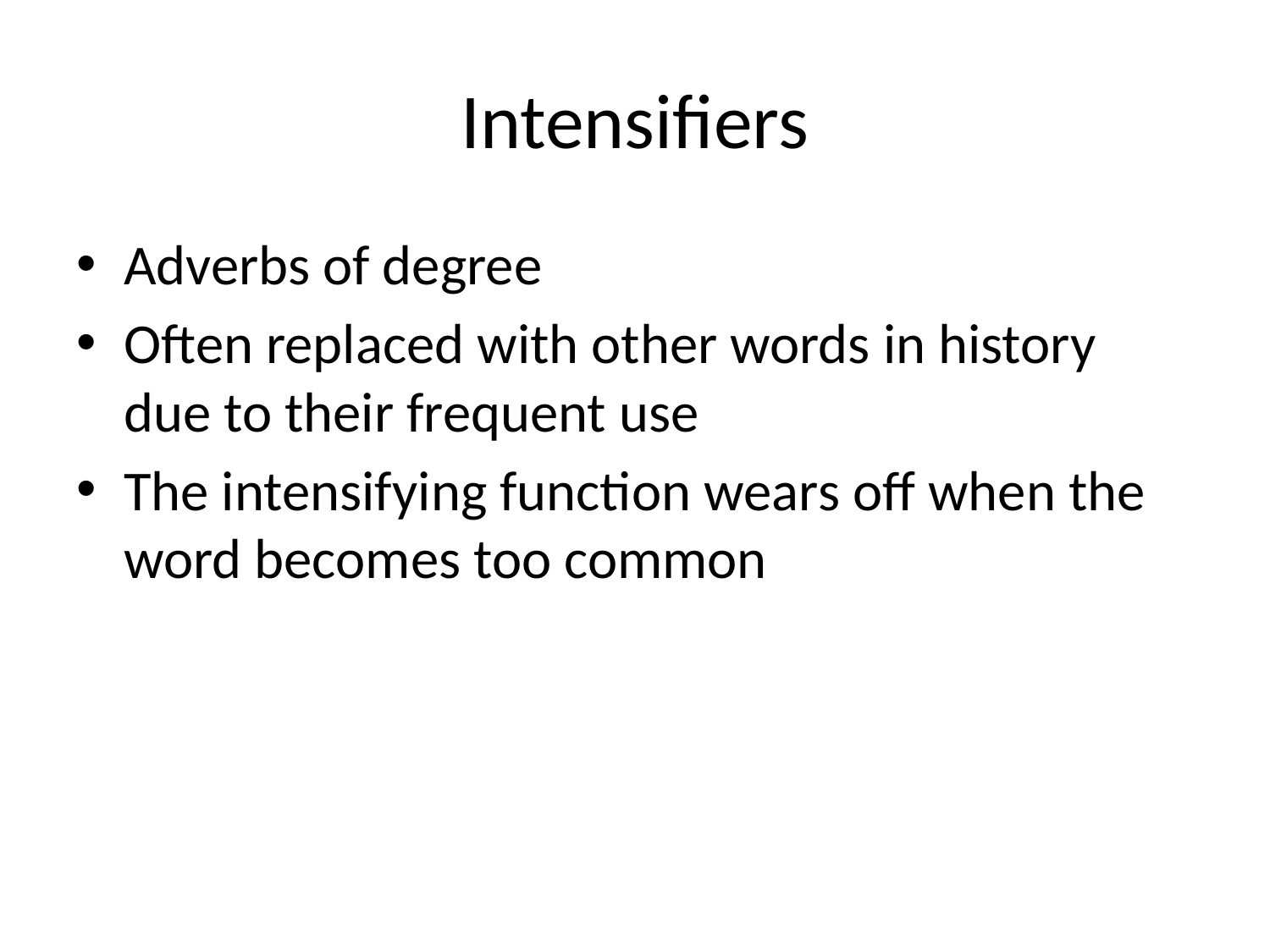

# Intensifiers
Adverbs of degree
Often replaced with other words in history due to their frequent use
The intensifying function wears off when the word becomes too common